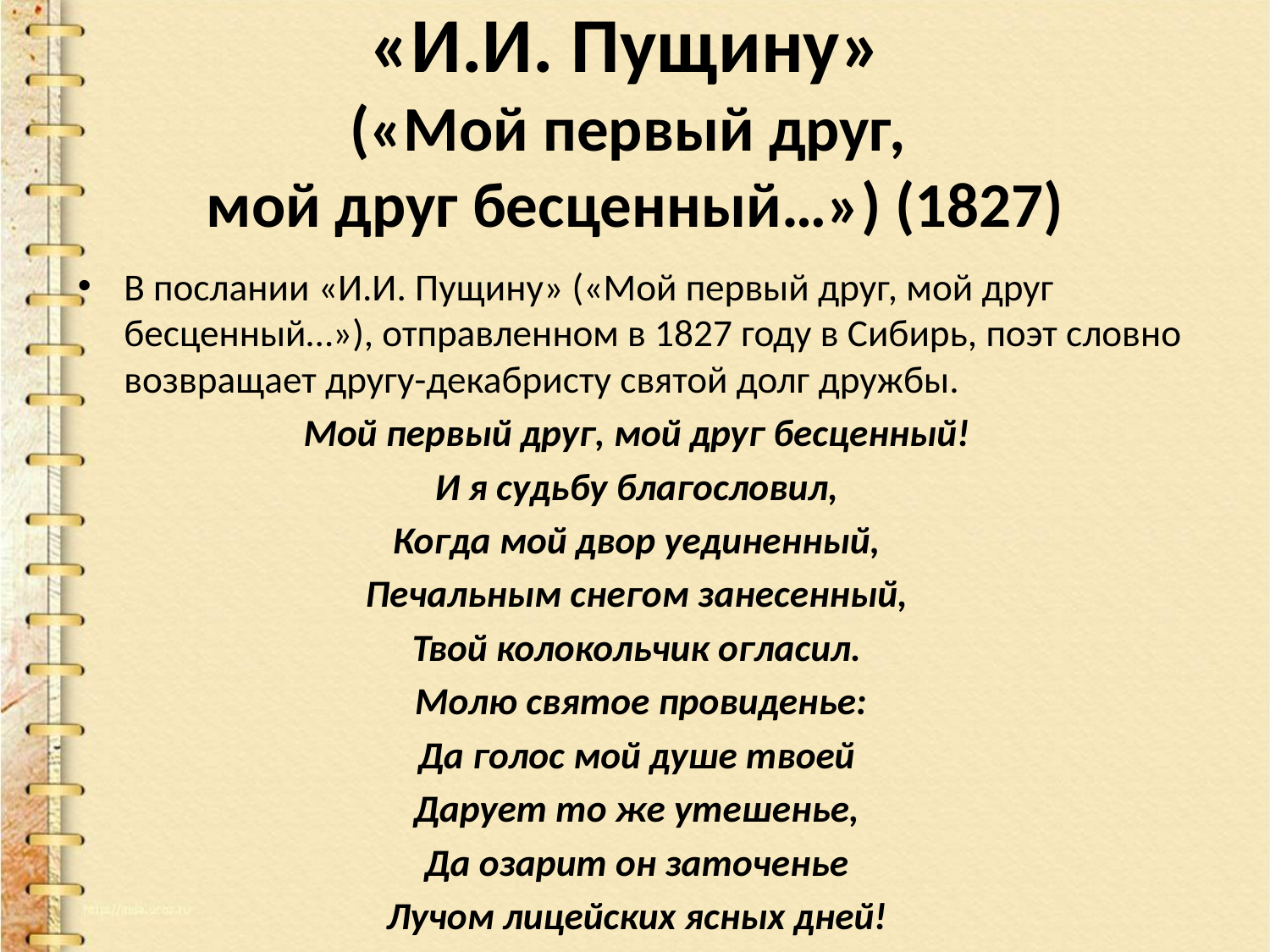

# «И.И. Пущину» («Мой первый друг, мой друг бесценный…») (1827)
В послании «И.И. Пущину» («Мой первый друг, мой друг бесценный…»), отправленном в 1827 году в Сибирь, поэт словно возвращает другу-декабристу святой долг дружбы.
Мой первый друг, мой друг бесценный!
И я судьбу благословил,
Когда мой двор уединенный,
Печальным снегом занесенный,
Твой колокольчик огласил.
 Молю святое провиденье:
Да голос мой душе твоей
Дарует то же утешенье,
Да озарит он заточенье
Лучом лицейских ясных дней!